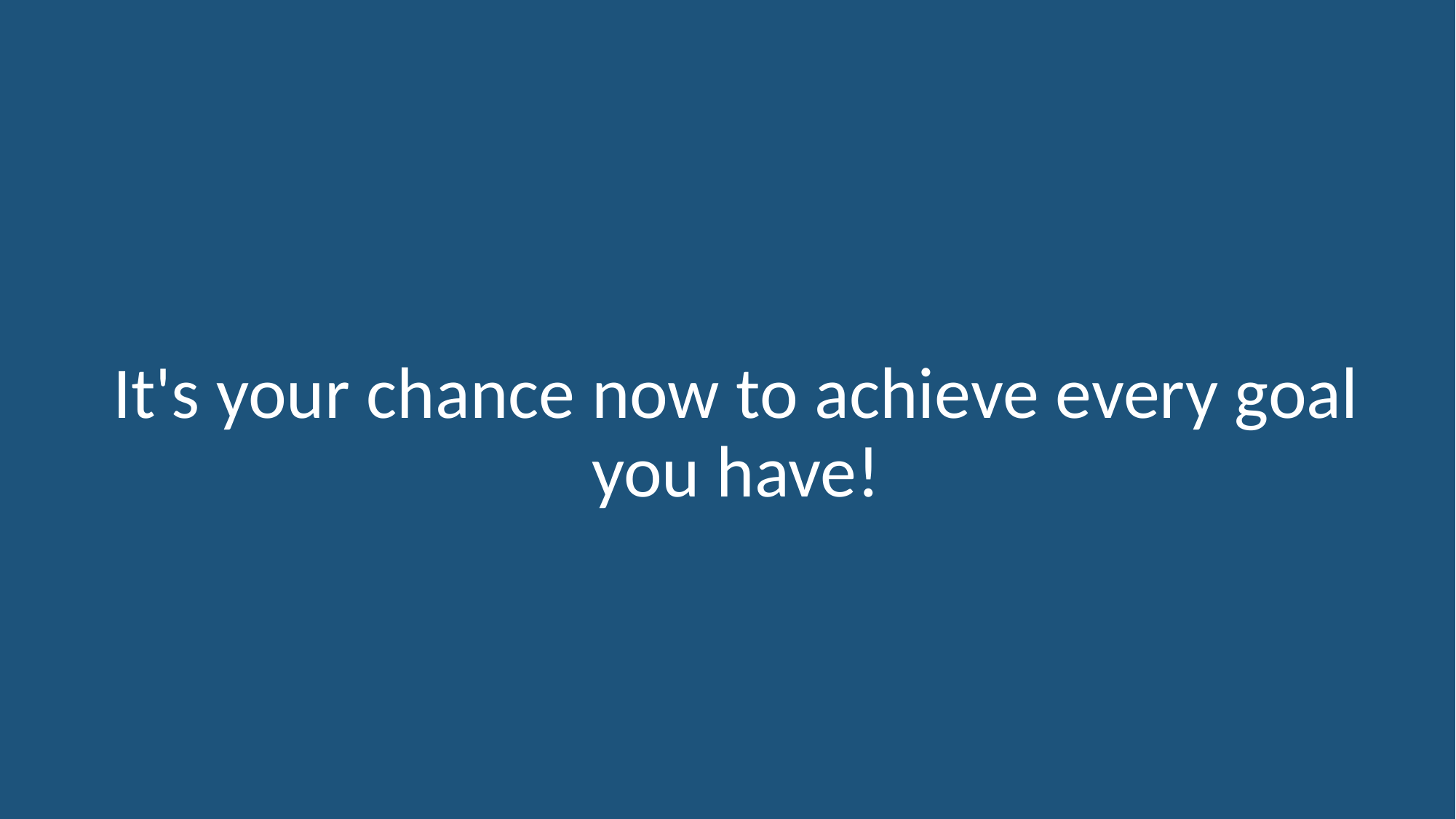

# It's your chance now to achieve every goal you have!